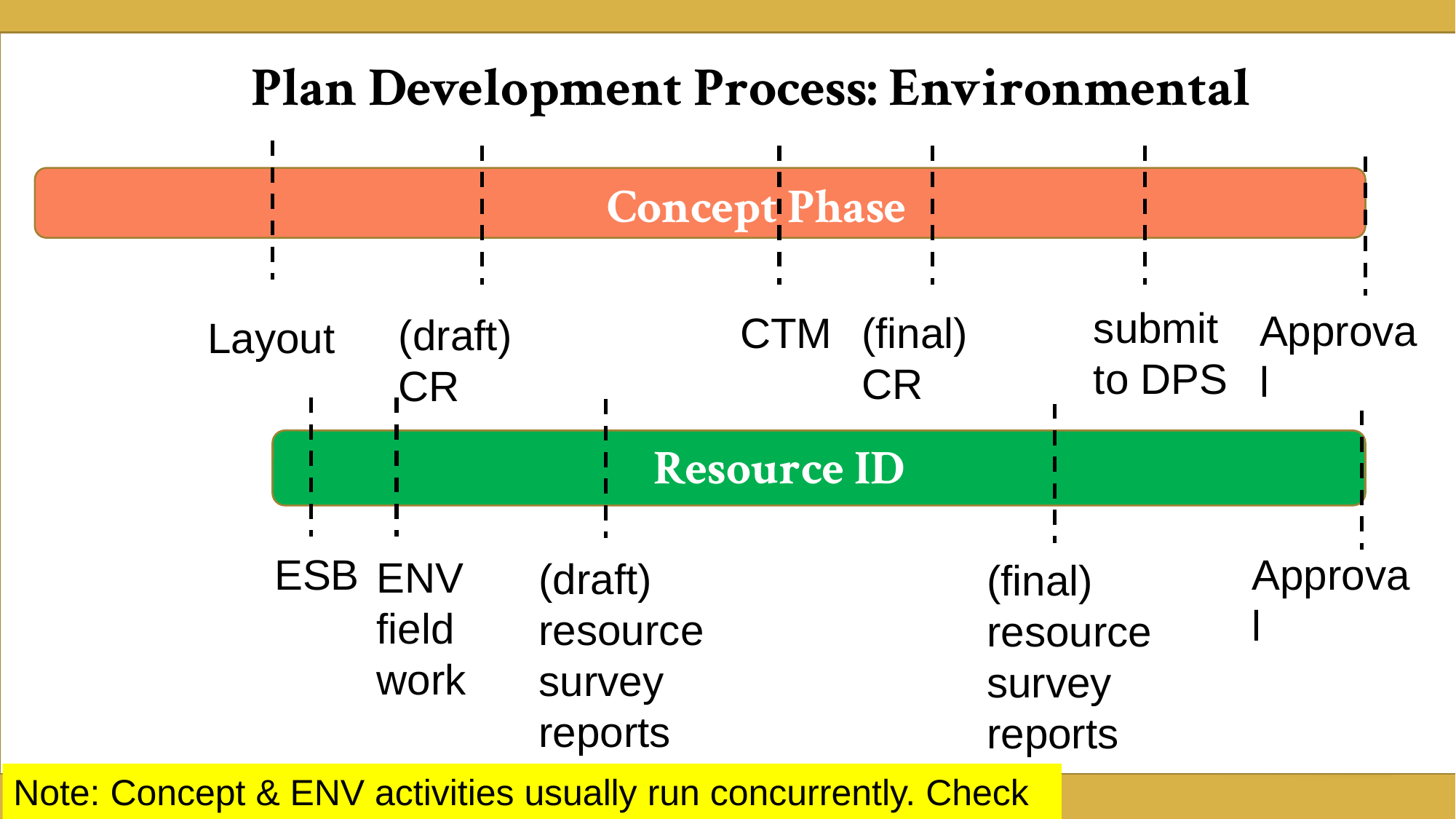

Plan Development Process: Environmental

Concept Phase
submit to DPS
Approval
(final) CR
CTM
(draft) CR
Layout

Resource ID

ESB
Approval
ENV field work
(draft) resource survey reports
(final) resource survey reports
Note: Concept & ENV activities usually run concurrently. Check P6.